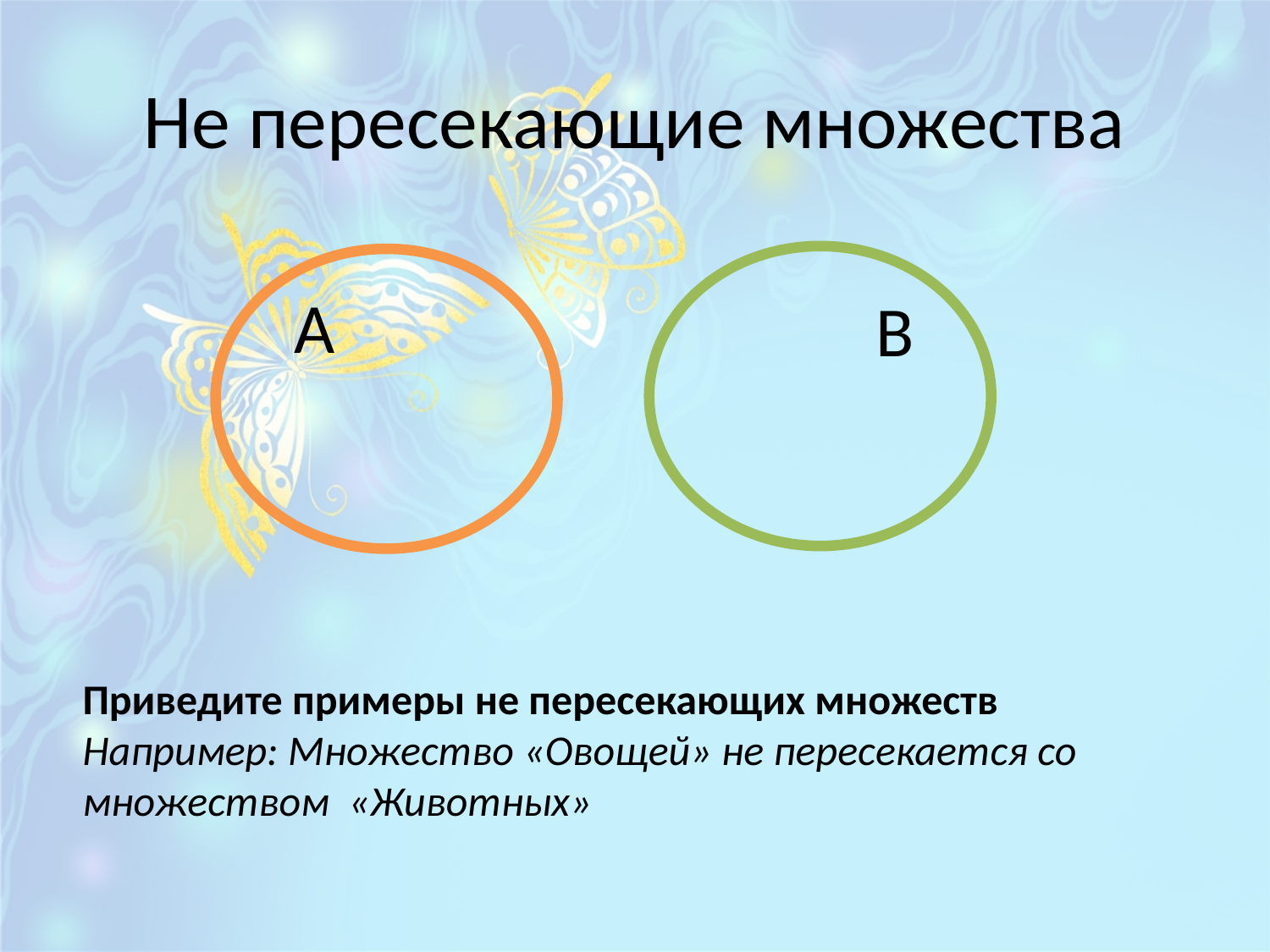

# Не пересекающие множества

А
В
Приведите примеры не пересекающих множеств
Например: Множество «Овощей» не пересекается со множеством  «Животных»